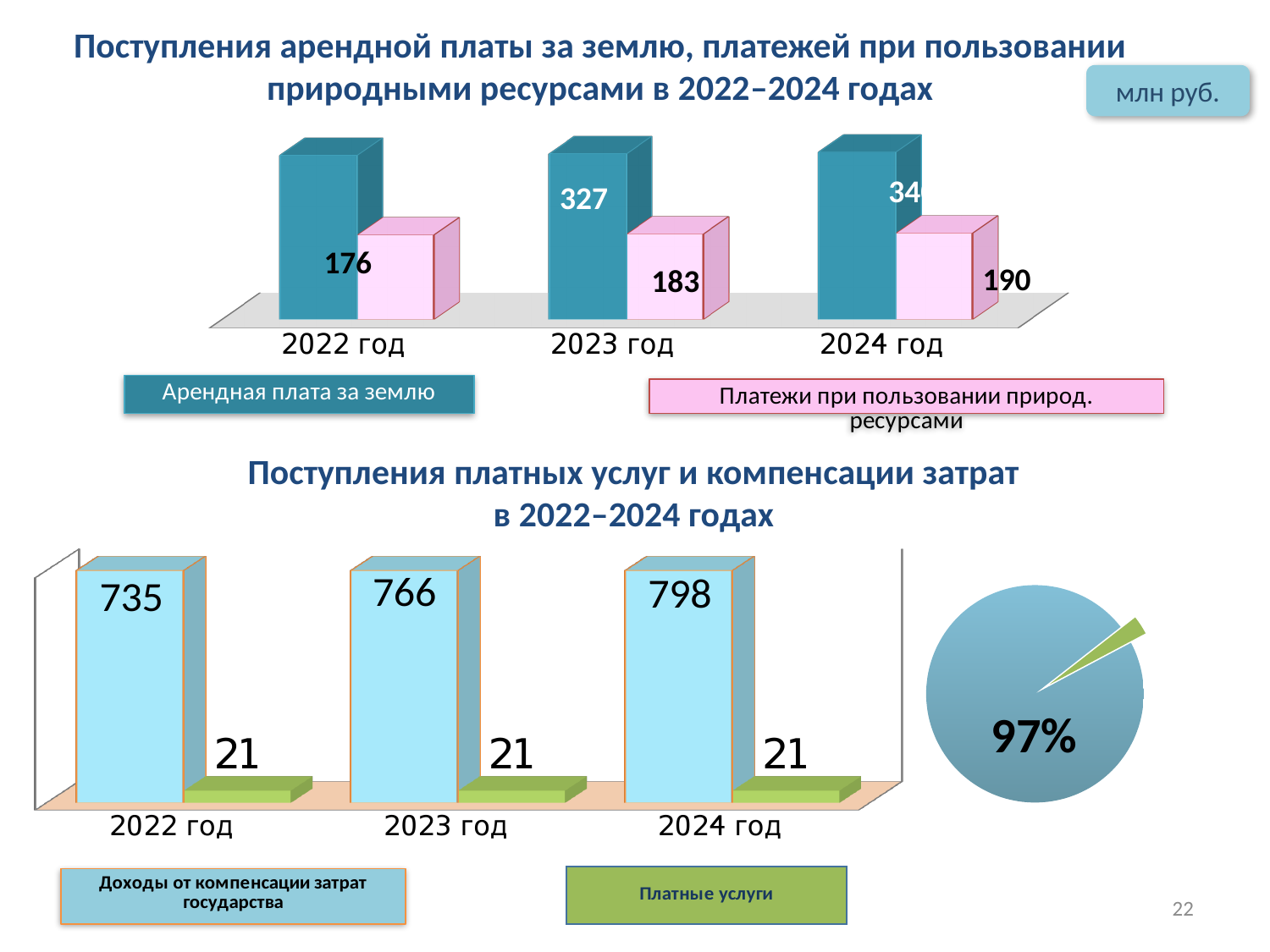

# Поступления арендной платы за землю, платежей при пользовании природными ресурсами в 2022–2024 годах
млн руб.

[unsupported chart]

340
327
190
183
Поступления платных услуг и компенсации затрат
в 2022–2024 годах

[unsupported chart]

### Chart

| Category | Столбец1 |
|---|---|
| Кв. 1 | 21.0 |
| Кв. 2 | 735.0 |
22